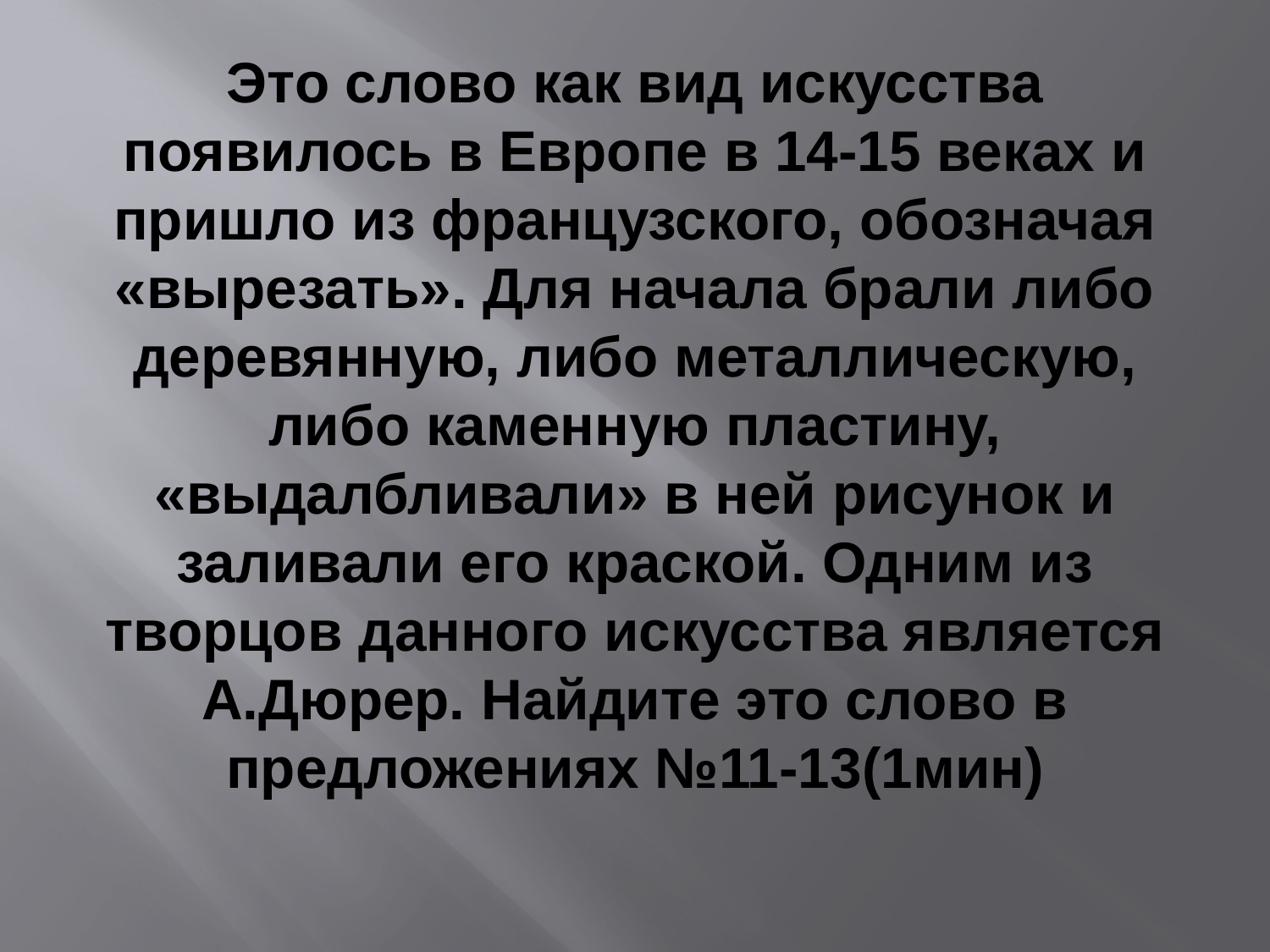

# Это слово как вид искусства появилось в Европе в 14-15 веках и пришло из французского, обозначая «вырезать». Для начала брали либо деревянную, либо металлическую, либо каменную пластину, «выдалбливали» в ней рисунок и заливали его краской. Одним из творцов данного искусства является А.Дюрер. Найдите это слово в предложениях №11-13(1мин)